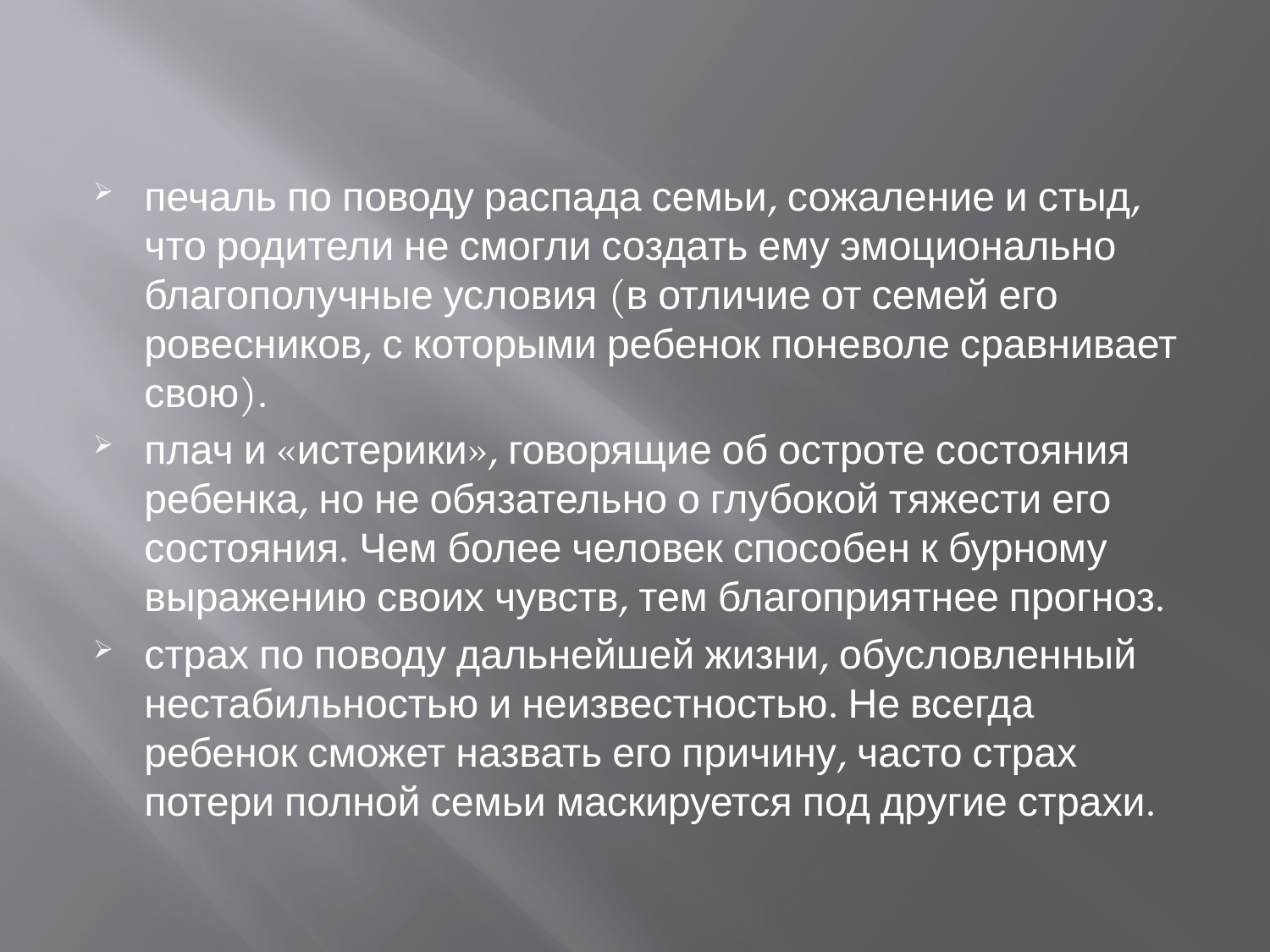

печаль по поводу распада семьи, сожаление и стыд, что родители не смогли создать ему эмоционально благополучные условия (в отличие от семей его ровесников, с которыми ребенок поневоле сравнивает свою).
плач и «истерики», говорящие об остроте состояния ребенка, но не обязательно о глубокой тяжести его состояния. Чем более человек способен к бурному выражению своих чувств, тем благоприятнее прогноз.
страх по поводу дальнейшей жизни, обусловленный нестабильностью и неизвестностью. Не всегда ребенок сможет назвать его причину, часто страх потери полной семьи маскируется под другие страхи.